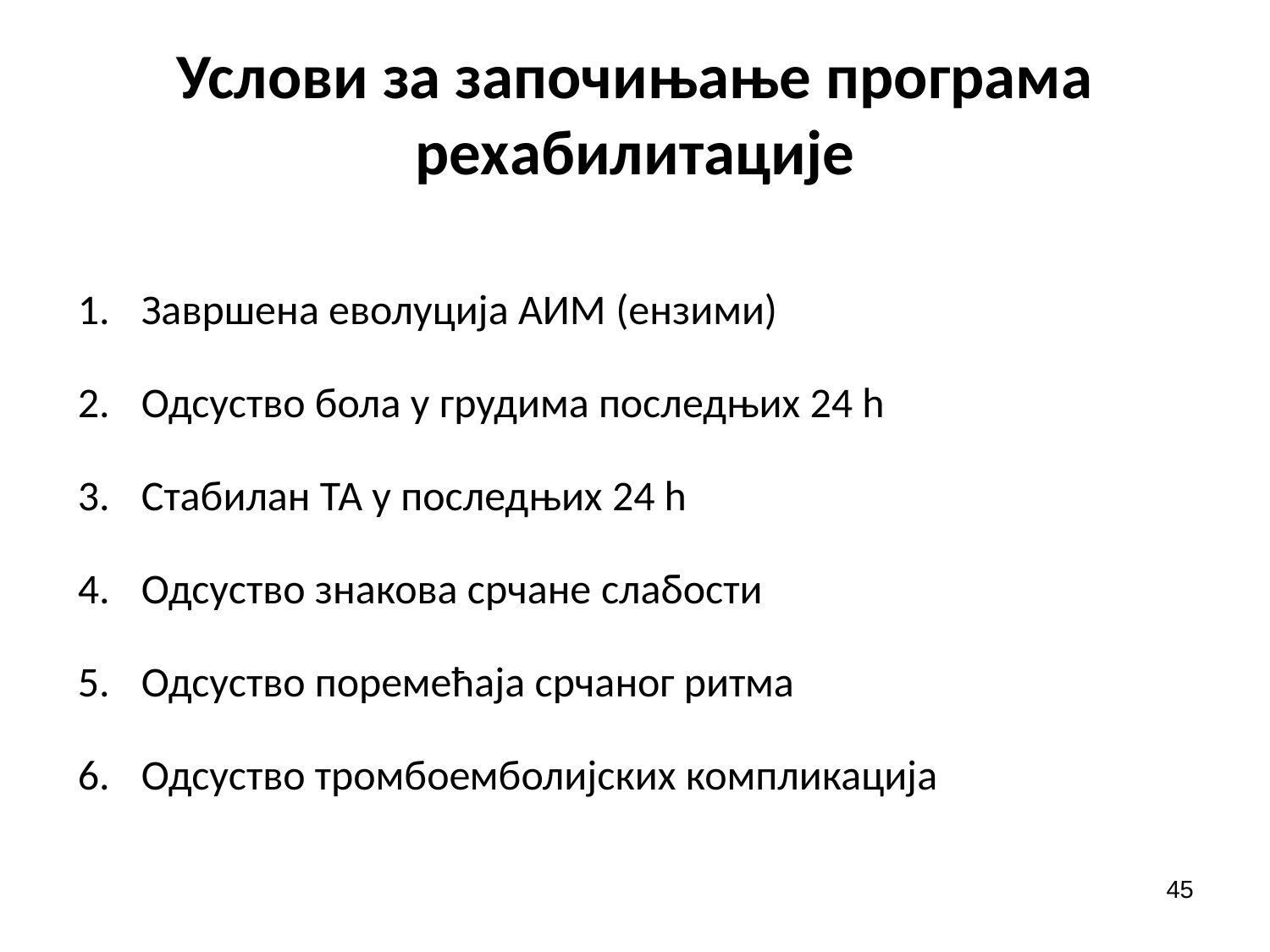

# Услови за започињање програма рехабилитације
Завршена еволуција АИМ (ензими)
Одсуство бола у грудима последњих 24 h
Стабилан ТА у последњих 24 h
Одсуство знакова срчане слабости
Одсуство поремећаја срчаног ритма
Одсуство тромбоемболијских компликација
45